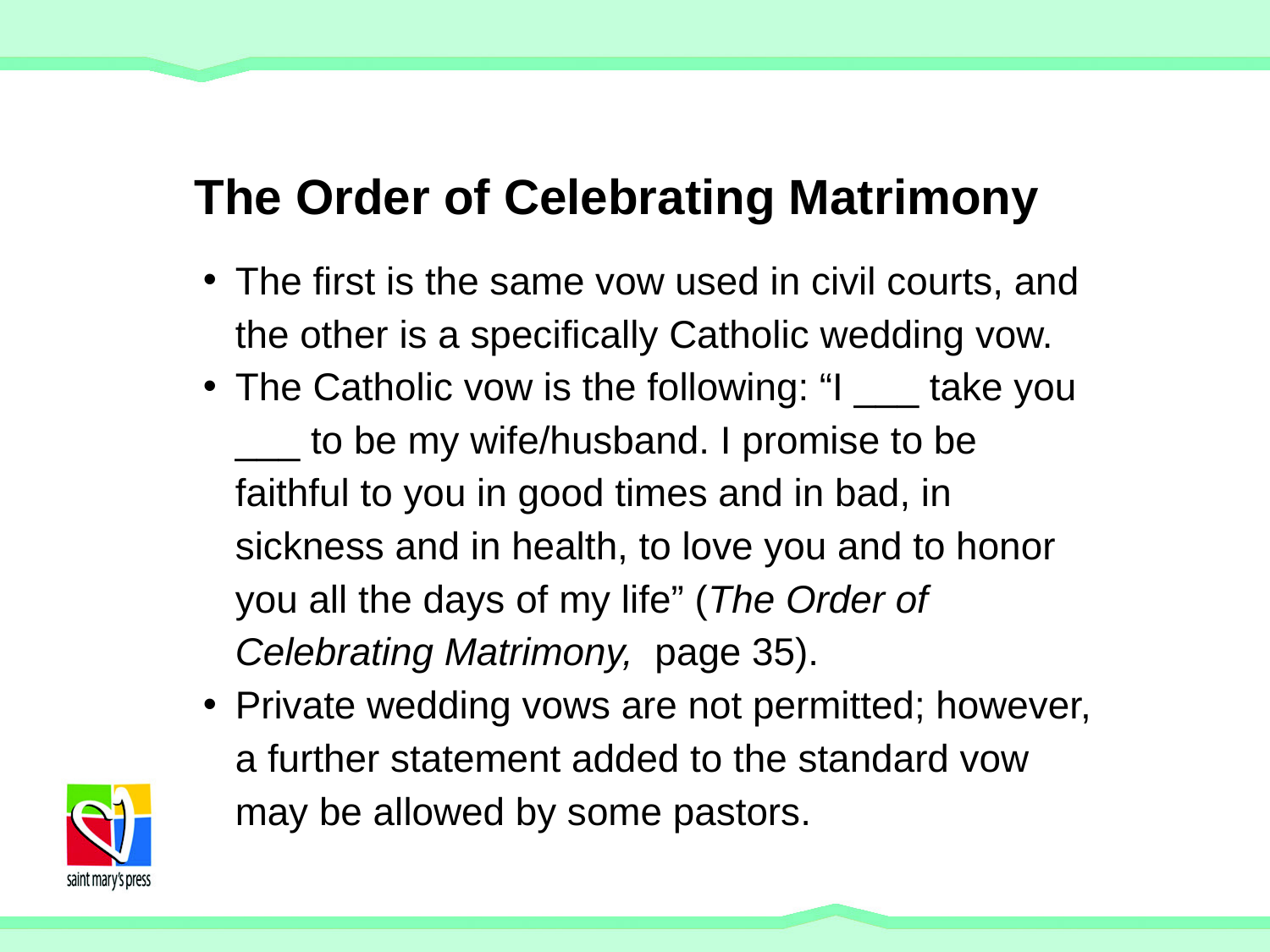

The Order of Celebrating Matrimony
The first is the same vow used in civil courts, and the other is a specifically Catholic wedding vow.
The Catholic vow is the following: “I ___ take you ___ to be my wife/husband. I promise to be faithful to you in good times and in bad, in sickness and in health, to love you and to honor you all the days of my life” (The Order of Celebrating Matrimony,  page 35).
Private wedding vows are not permitted; however, a further statement added to the standard vow may be allowed by some pastors.